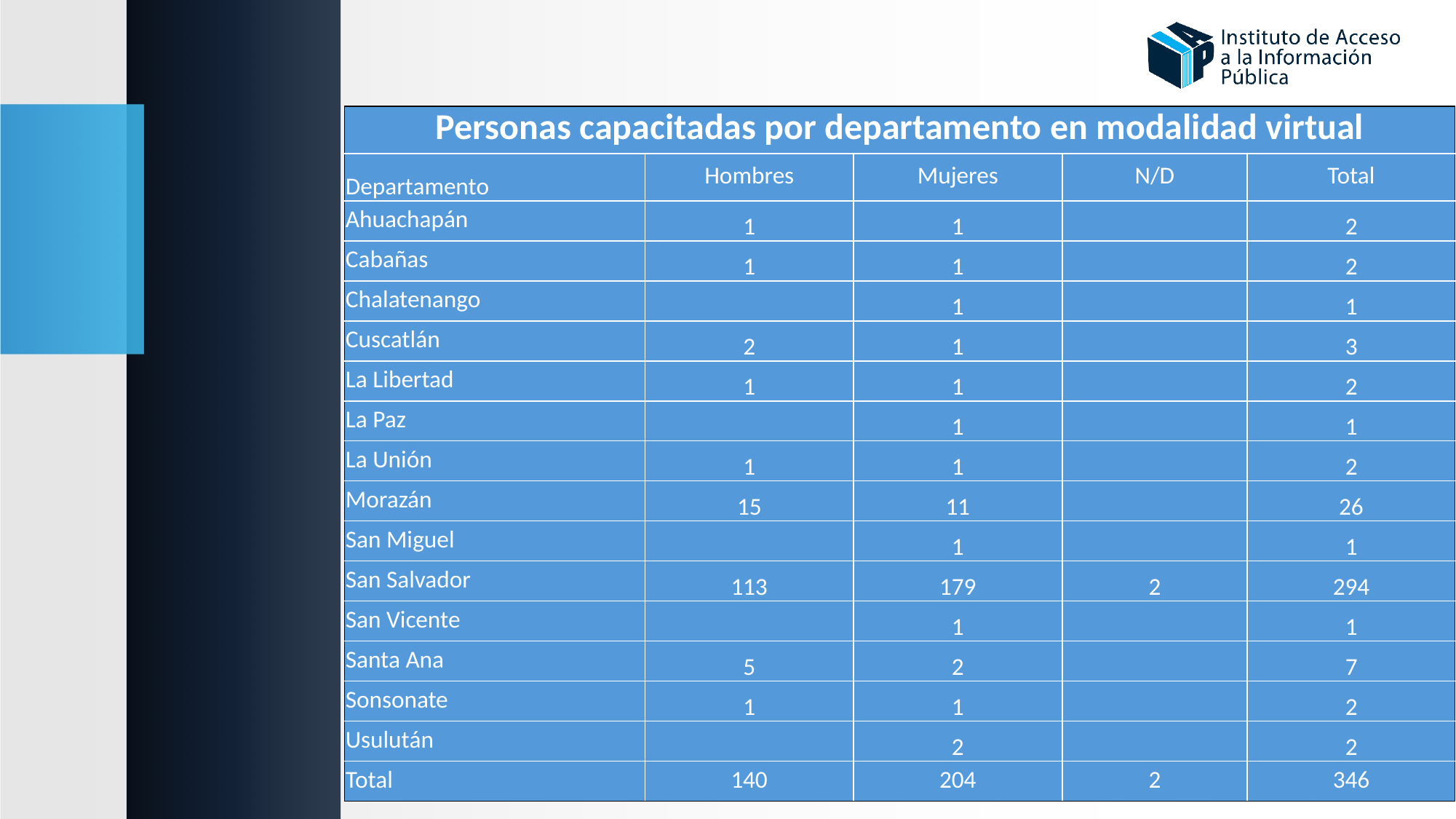

| Personas capacitadas por departamento en modalidad virtual |  |  |  |  |
| --- | --- | --- | --- | --- |
| Departamento | Hombres | Mujeres | N/D | Total |
| Ahuachapán | 1 | 1 |  | 2 |
| Cabañas | 1 | 1 |  | 2 |
| Chalatenango |  | 1 |  | 1 |
| Cuscatlán | 2 | 1 |  | 3 |
| La Libertad | 1 | 1 |  | 2 |
| La Paz |  | 1 |  | 1 |
| La Unión | 1 | 1 |  | 2 |
| Morazán | 15 | 11 |  | 26 |
| San Miguel |  | 1 |  | 1 |
| San Salvador | 113 | 179 | 2 | 294 |
| San Vicente |  | 1 |  | 1 |
| Santa Ana | 5 | 2 |  | 7 |
| Sonsonate | 1 | 1 |  | 2 |
| Usulután |  | 2 |  | 2 |
| Total | 140 | 204 | 2 | 346 |